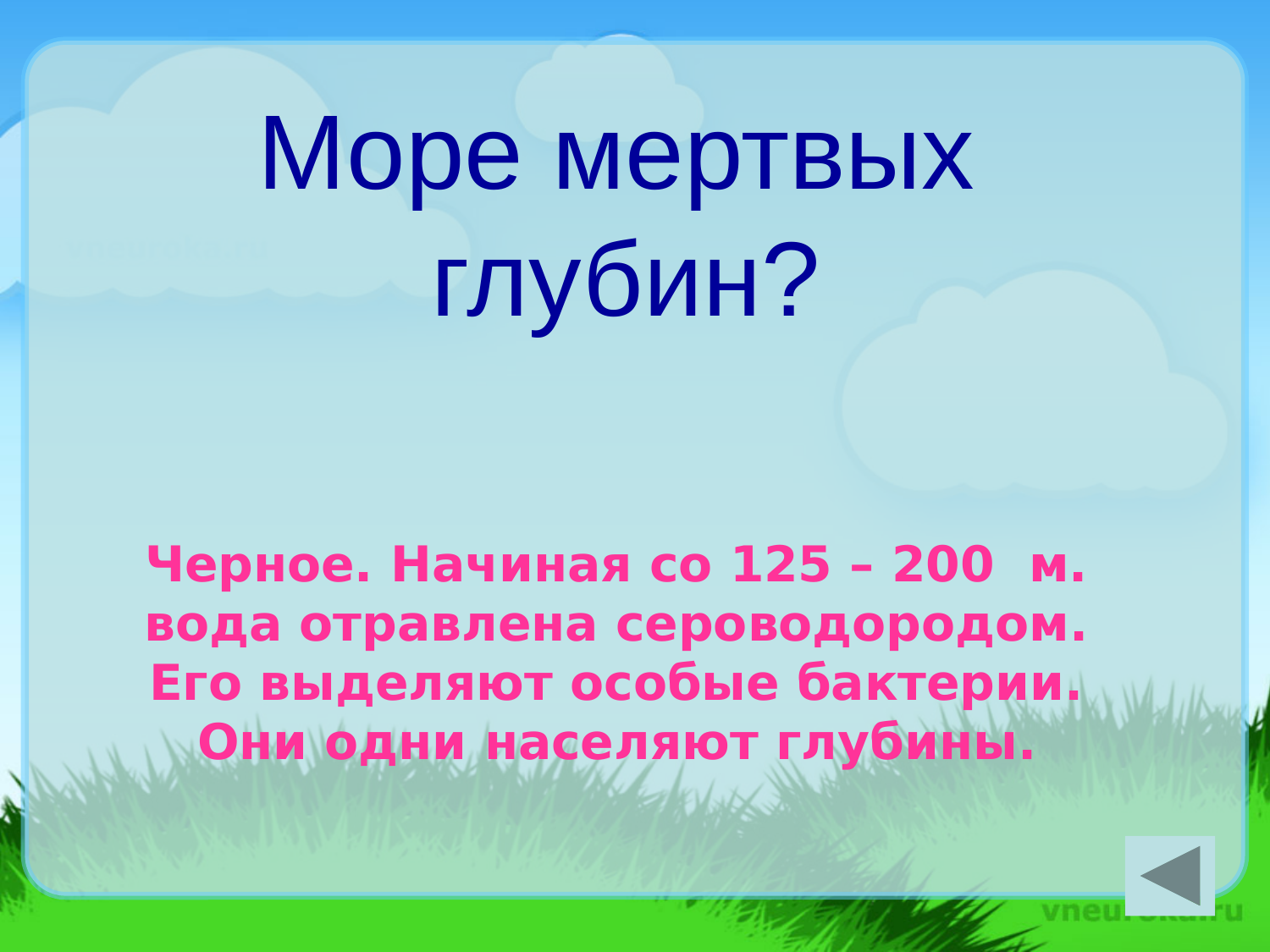

Море мертвых глубин?
Черное. Начиная со 125 – 200  м.
вода отравлена сероводородом.
Его выделяют особые бактерии.
Они одни населяют глубины.